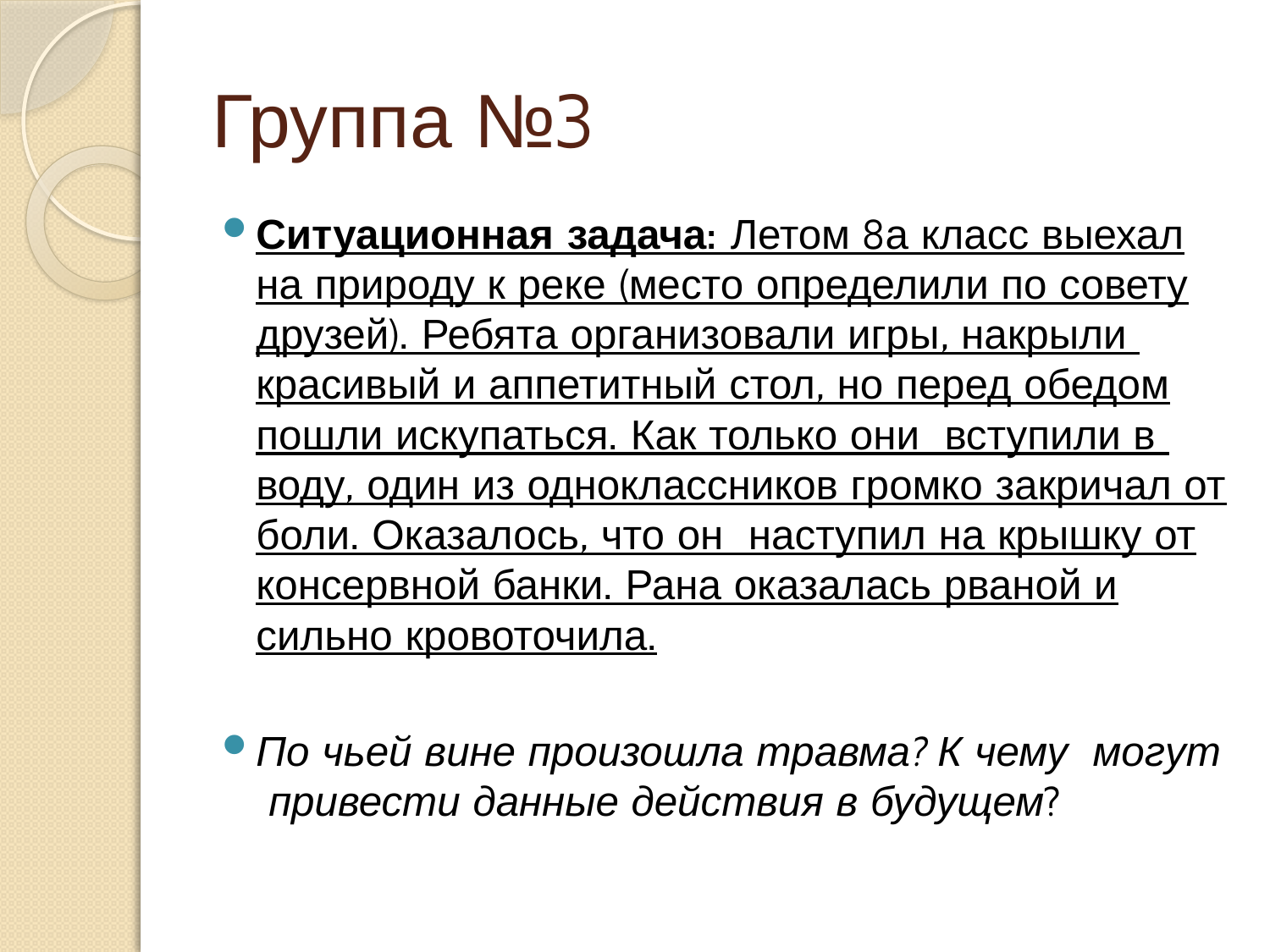

# Группа №3
Ситуационная задача: Летом 8а класс выехал на природу к реке (место определили по совету друзей). Ребята организовали игры, накрыли  красивый и аппетитный стол, но перед обедом пошли искупаться. Как только они  вступили в  воду, один из одноклассников громко закричал от боли. Оказалось, что он  наступил на крышку от консервной банки. Рана оказалась рваной и сильно кровоточила.

По чьей вине произошла травма? К чему  могут  привести данные действия в будущем?